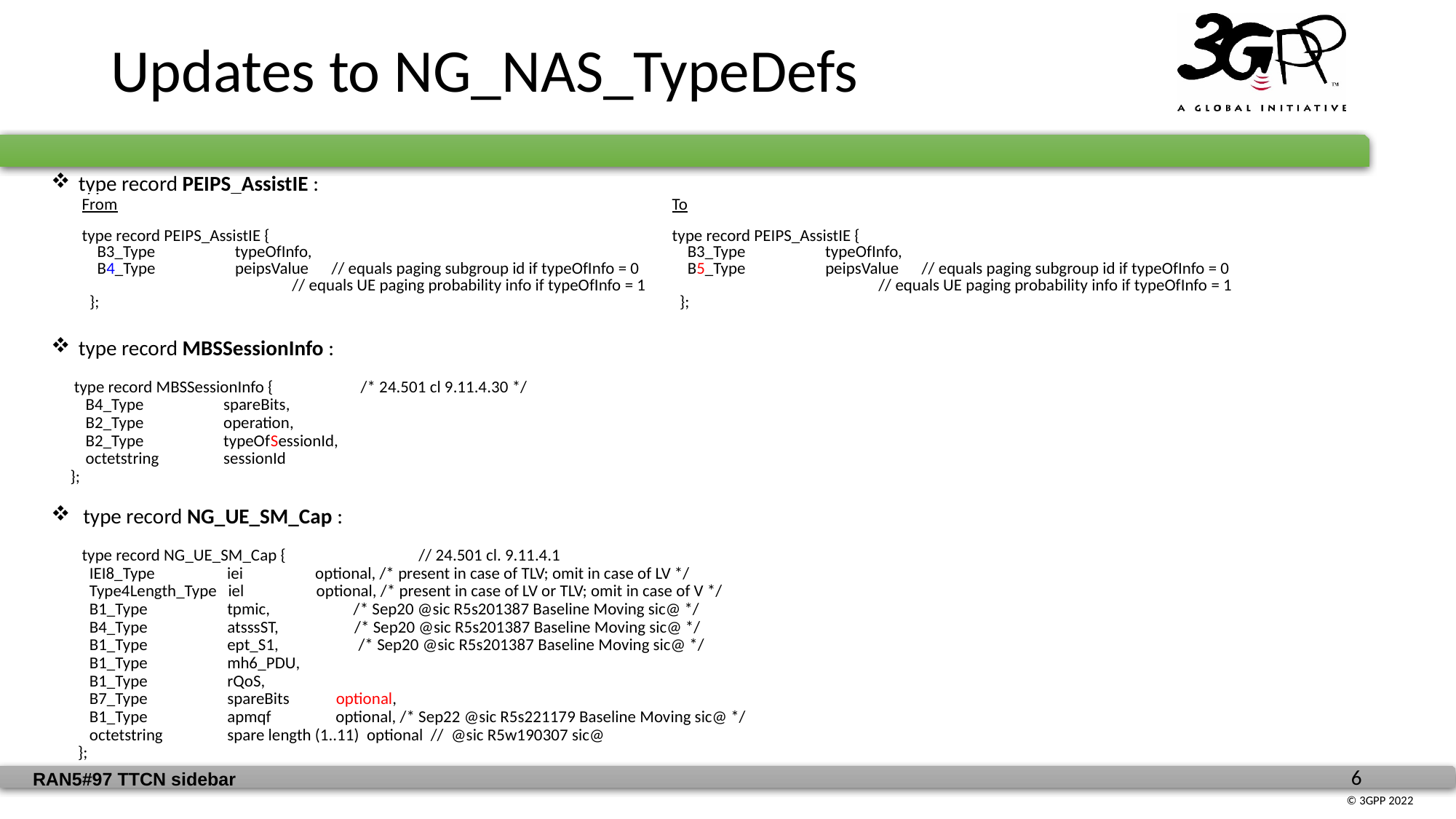

# Updates to NG_NAS_TypeDefs
type record PEIPS_AssistIE :

type record MBSSessionInfo :

      type record MBSSessionInfo {                       /* 24.501 cl 9.11.4.30 */
         B4_Type                     spareBits,
         B2_Type                     operation,
         B2_Type                     typeOfSessionId,
         octetstring                 sessionId
     };

 type record NG_UE_SM_Cap :

        type record NG_UE_SM_Cap {                                   // 24.501 cl. 9.11.4.1
          IEI8_Type                   iei                   optional, /* present in case of TLV; omit in case of LV */
          Type4Length_Type   iel                   optional, /* present in case of LV or TLV; omit in case of V */
          B1_Type                     tpmic,                      /* Sep20 @sic R5s201387 Baseline Moving sic@ */
          B4_Type                     atsssST,                    /* Sep20 @sic R5s201387 Baseline Moving sic@ */
          B1_Type                     ept_S1,                     /* Sep20 @sic R5s201387 Baseline Moving sic@ */
          B1_Type                     mh6_PDU,
          B1_Type                     rQoS,
          B7_Type                     spareBits            optional,
          B1_Type                     apmqf                 optional, /* Sep22 @sic R5s221179 Baseline Moving sic@ */
          octetstring                 spare length (1..11)  optional  //  @sic R5w190307 sic@
       };
| From | To |
| --- | --- |
| type record PEIPS\_AssistIE { B3\_Type typeOfInfo, B4\_Type peipsValue // equals paging subgroup id if typeOfInfo = 0 // equals UE paging probability info if typeOfInfo = 1 }; | type record PEIPS\_AssistIE { B3\_Type typeOfInfo, B5\_Type peipsValue // equals paging subgroup id if typeOfInfo = 0 // equals UE paging probability info if typeOfInfo = 1 }; |